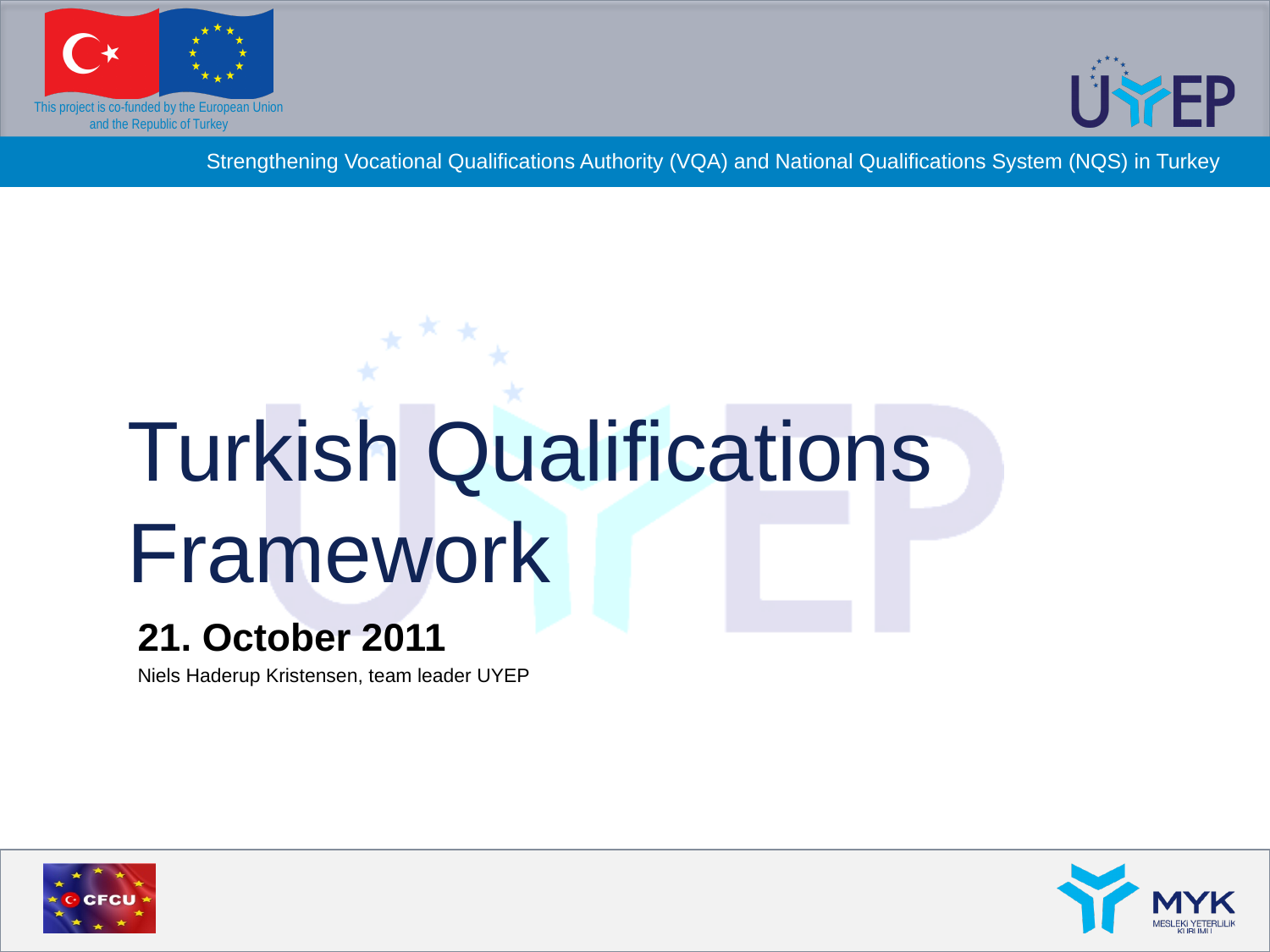

# Turkish Qualifications Framework
21. October 2011
Niels Haderup Kristensen, team leader UYEP